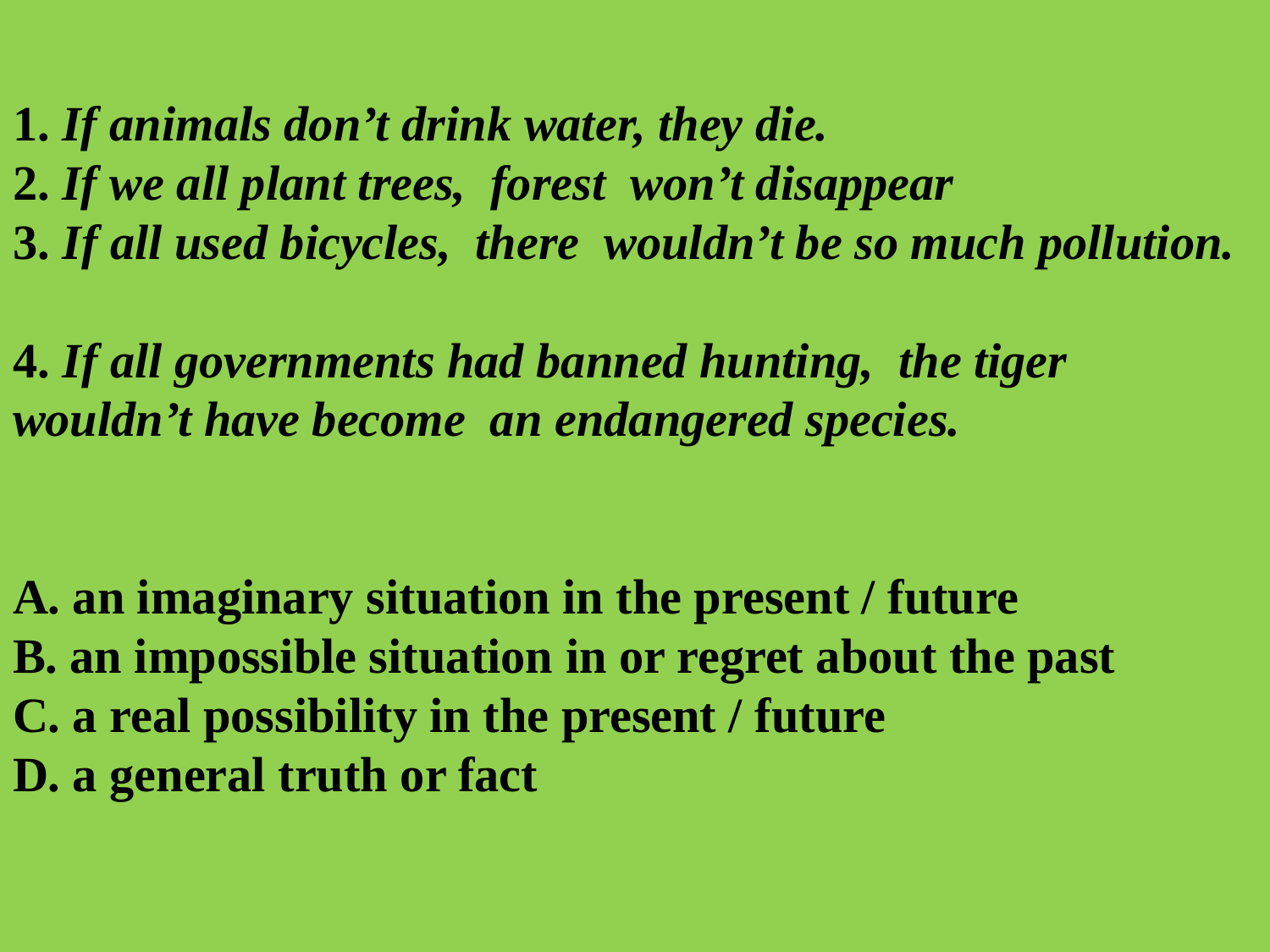

# 1. If animals don’t drink water, they die. 2. If we all plant trees,  forest  won’t disappear 3. If all used bicycles,  there  wouldn’t be so much pollution. 4. If all governments had banned hunting,  the tiger wouldn’t have become  an endangered species. A. an imaginary situation in the present / future B. an impossible situation in or regret about the past C. a real possibility in the present / future D. a general truth or fact